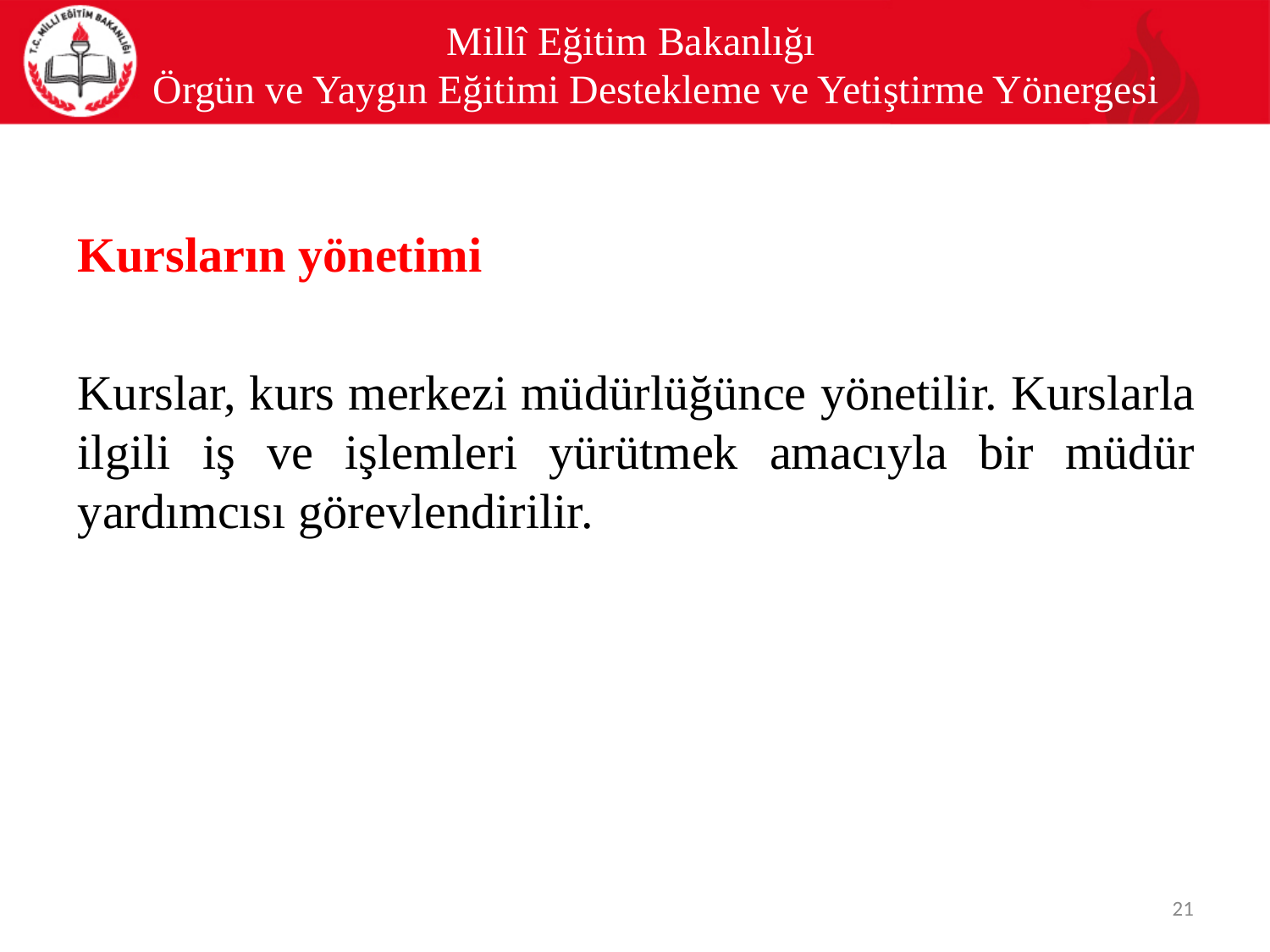

# Millî Eğitim Bakanlığı Örgün ve Yaygın Eğitimi Destekleme ve Yetiştirme Yönergesi
Kursların yönetimi

Kurslar, kurs merkezi müdürlüğünce yönetilir. Kurslarla ilgili iş ve işlemleri yürütmek amacıyla bir müdür yardımcısı görevlendirilir.

21